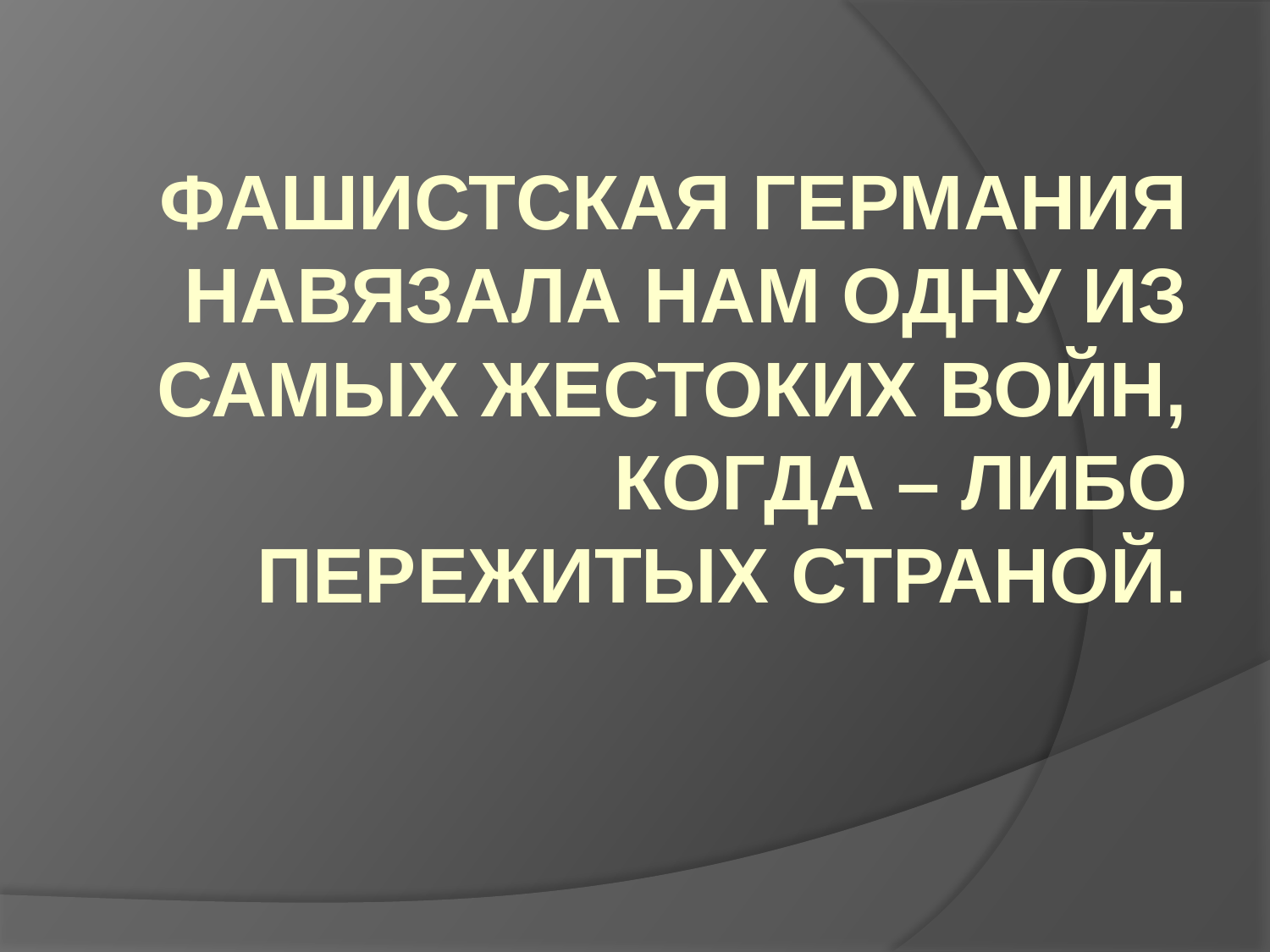

# Фашистская Германия навязала нам одну из самых жестоких войн, когда – либо пережитых страной.